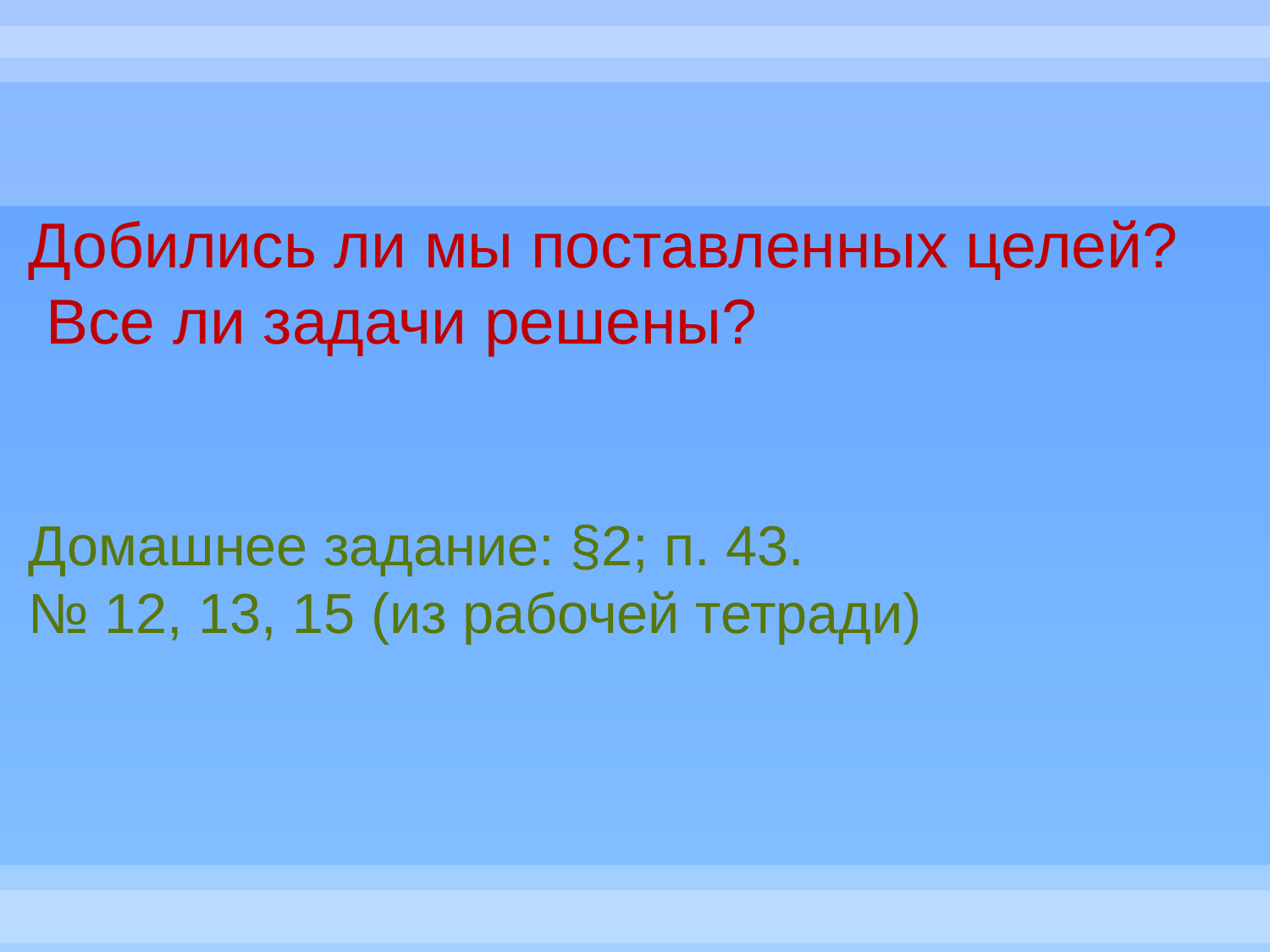

Добились ли мы поставленных целей?
 Все ли задачи решены?

Домашнее задание: §2; п. 43.
№ 12, 13, 15 (из рабочей тетради)